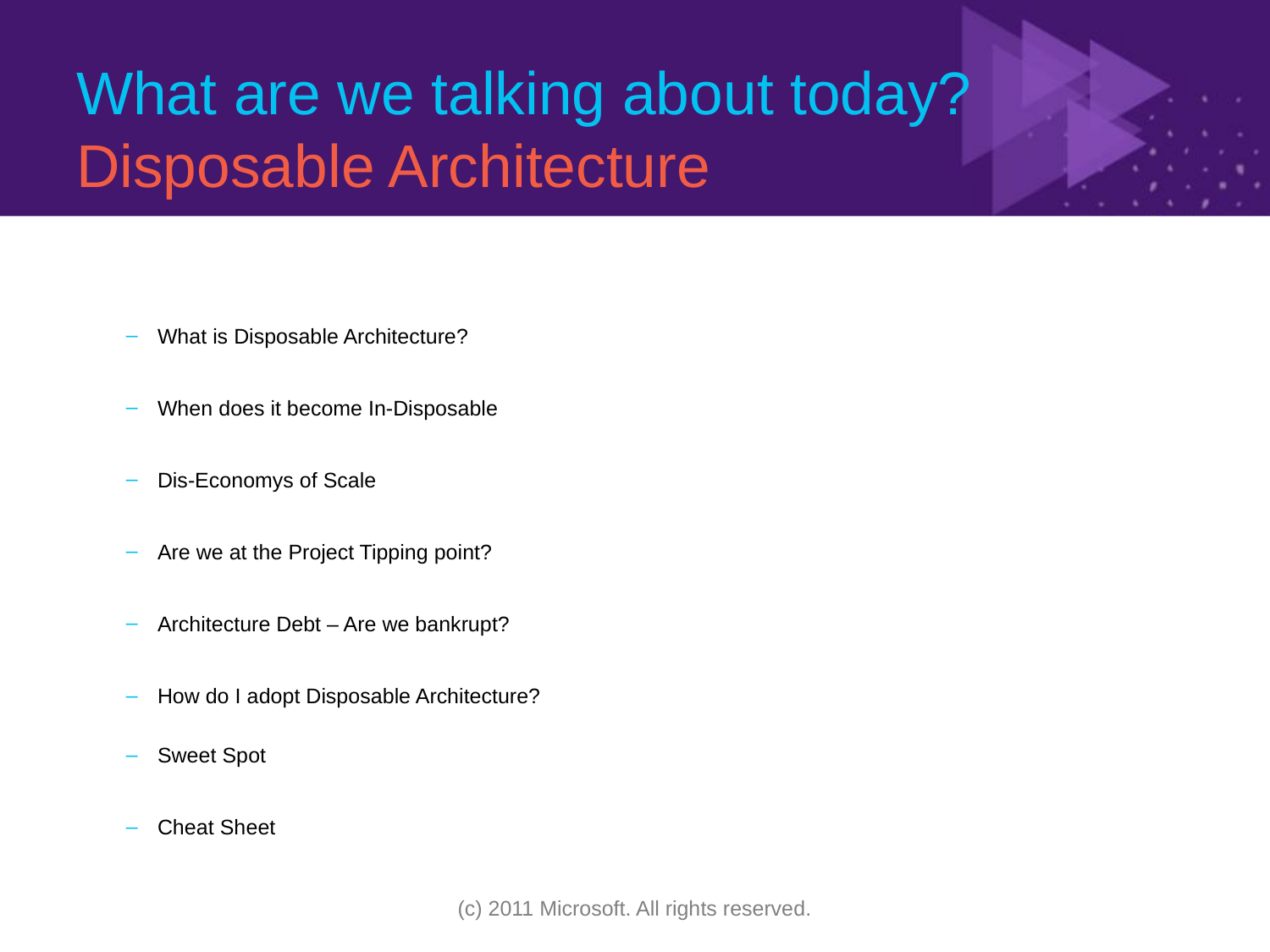

# What are we talking about today? Disposable Architecture
What is Disposable Architecture?

When does it become In-Disposable

Dis-Economys of Scale

Are we at the Project Tipping point?

Architecture Debt – Are we bankrupt?

How do I adopt Disposable Architecture?

Sweet Spot

Cheat Sheet
(c) 2011 Microsoft. All rights reserved.